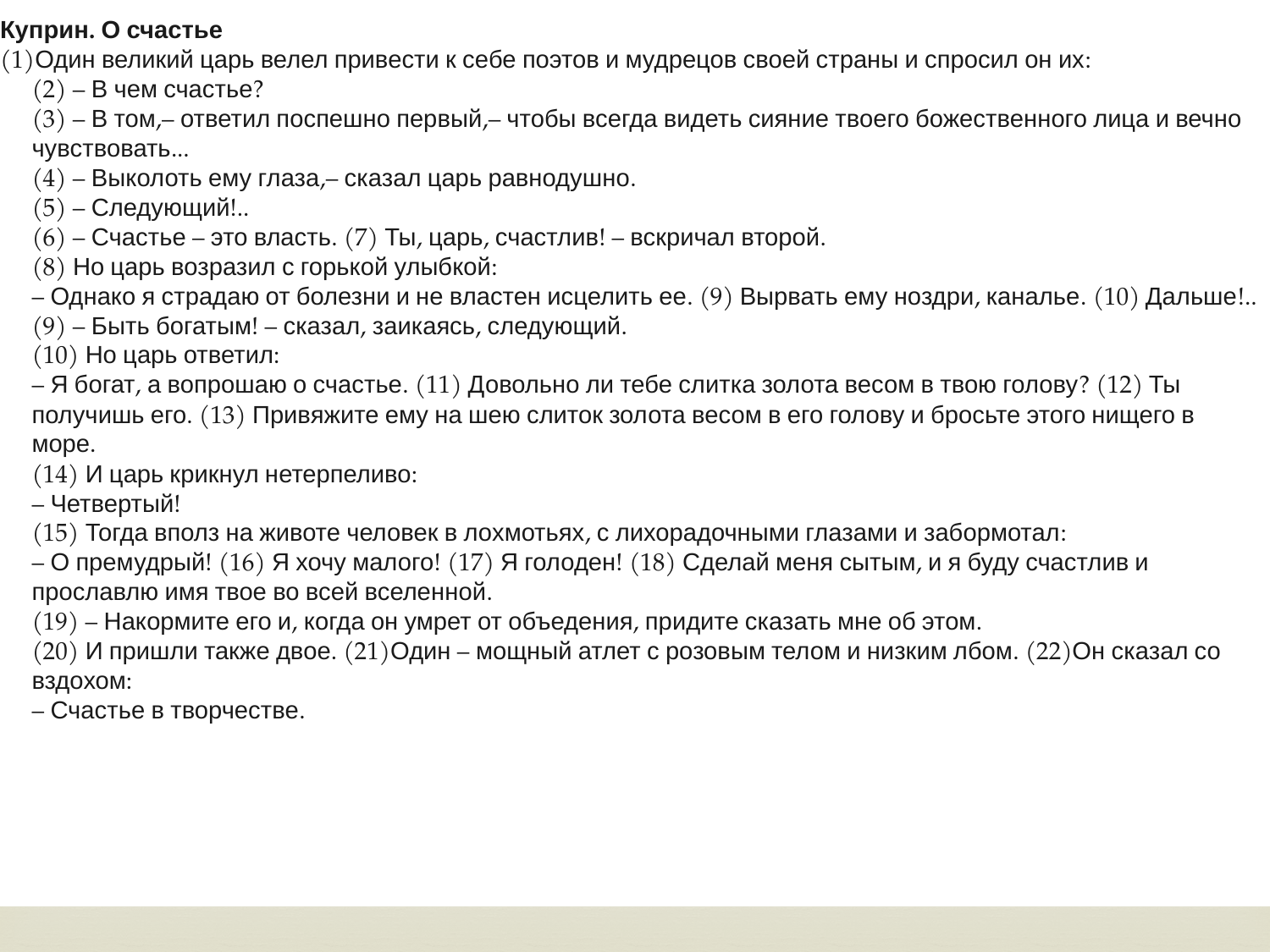

Куприн. О счастье
Один великий царь велел привести к себе поэтов и мудрецов своей страны и спросил он их: 
(2) – В чем счастье? 
(3) – В том,– ответил поспешно первый,– чтобы всегда видеть сияние твоего божественного лица и вечно чувствовать... 
(4) – Выколоть ему глаза,– сказал царь равнодушно. 
(5) – Следующий!.. 
(6) – Счастье – это власть. (7) Ты, царь, счастлив! – вскричал второй. 
(8) Но царь возразил с горькой улыбкой: 
– Однако я страдаю от болезни и не властен исцелить ее. (9) Вырвать ему ноздри, каналье. (10) Дальше!.. 
(9) – Быть богатым! – сказал, заикаясь, следующий. 
(10) Но царь ответил: 
– Я богат, а вопрошаю о счастье. (11) Довольно ли тебе слитка золота весом в твою голову? (12) Ты получишь его. (13) Привяжите ему на шею слиток золота весом в его голову и бросьте этого нищего в море. 
(14) И царь крикнул нетерпеливо: 
– Четвертый! 
(15) Тогда вполз на животе человек в лохмотьях, с лихорадочными глазами и забормотал: 
– О премудрый! (16) Я хочу малого! (17) Я голоден! (18) Сделай меня сытым, и я буду счастлив и прославлю имя твое во всей вселенной. 
(19) – Накормите его и, когда он умрет от объедения, придите сказать мне об этом. 
(20) И пришли также двое. (21)Один – мощный атлет с розовым телом и низким лбом. (22)Он сказал со вздохом: 
– Счастье в творчестве.